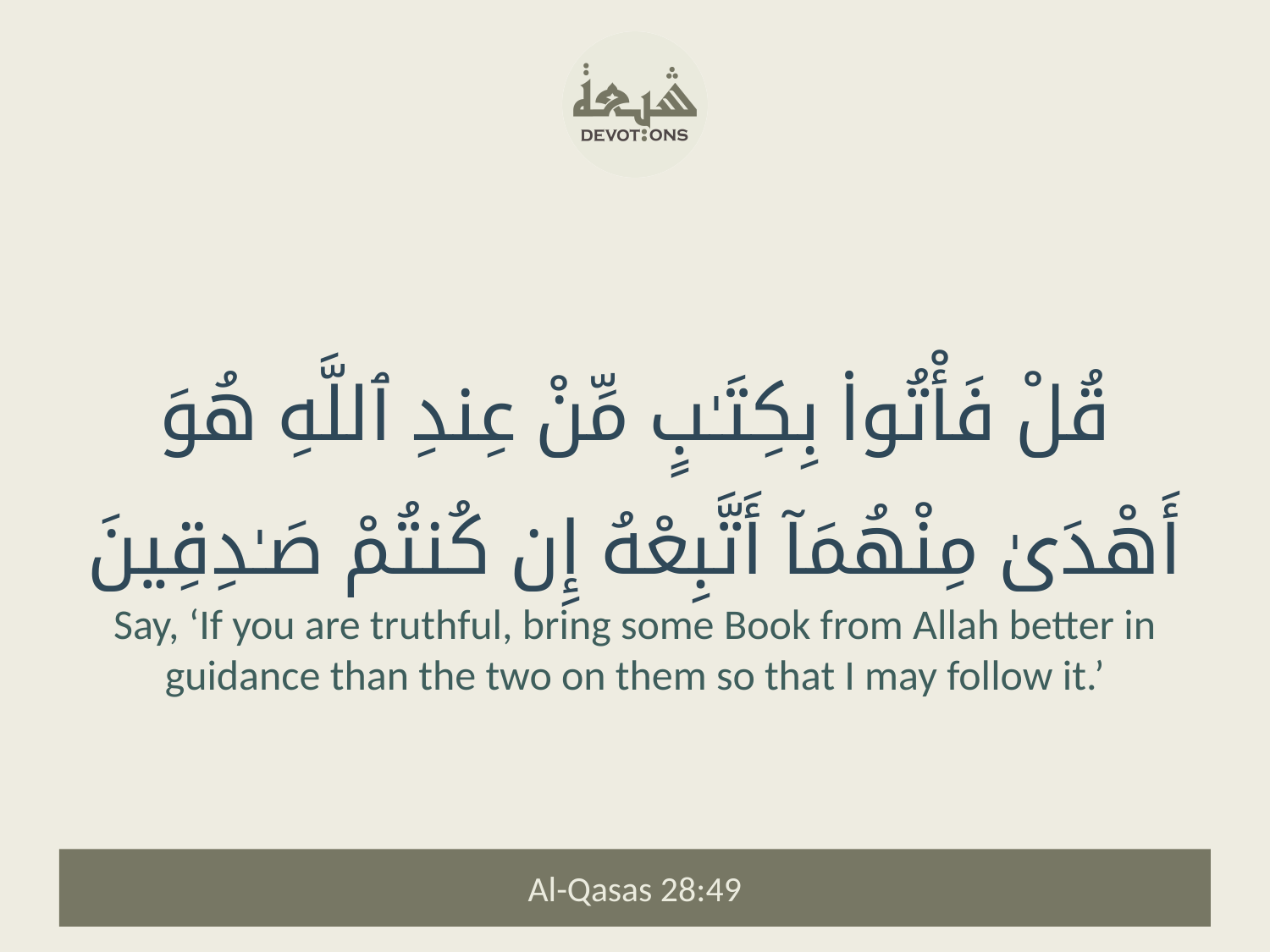

قُلْ فَأْتُوا۟ بِكِتَـٰبٍ مِّنْ عِندِ ٱللَّهِ هُوَ أَهْدَىٰ مِنْهُمَآ أَتَّبِعْهُ إِن كُنتُمْ صَـٰدِقِينَ
Say, ‘If you are truthful, bring some Book from Allah better in guidance than the two on them so that I may follow it.’
Al-Qasas 28:49